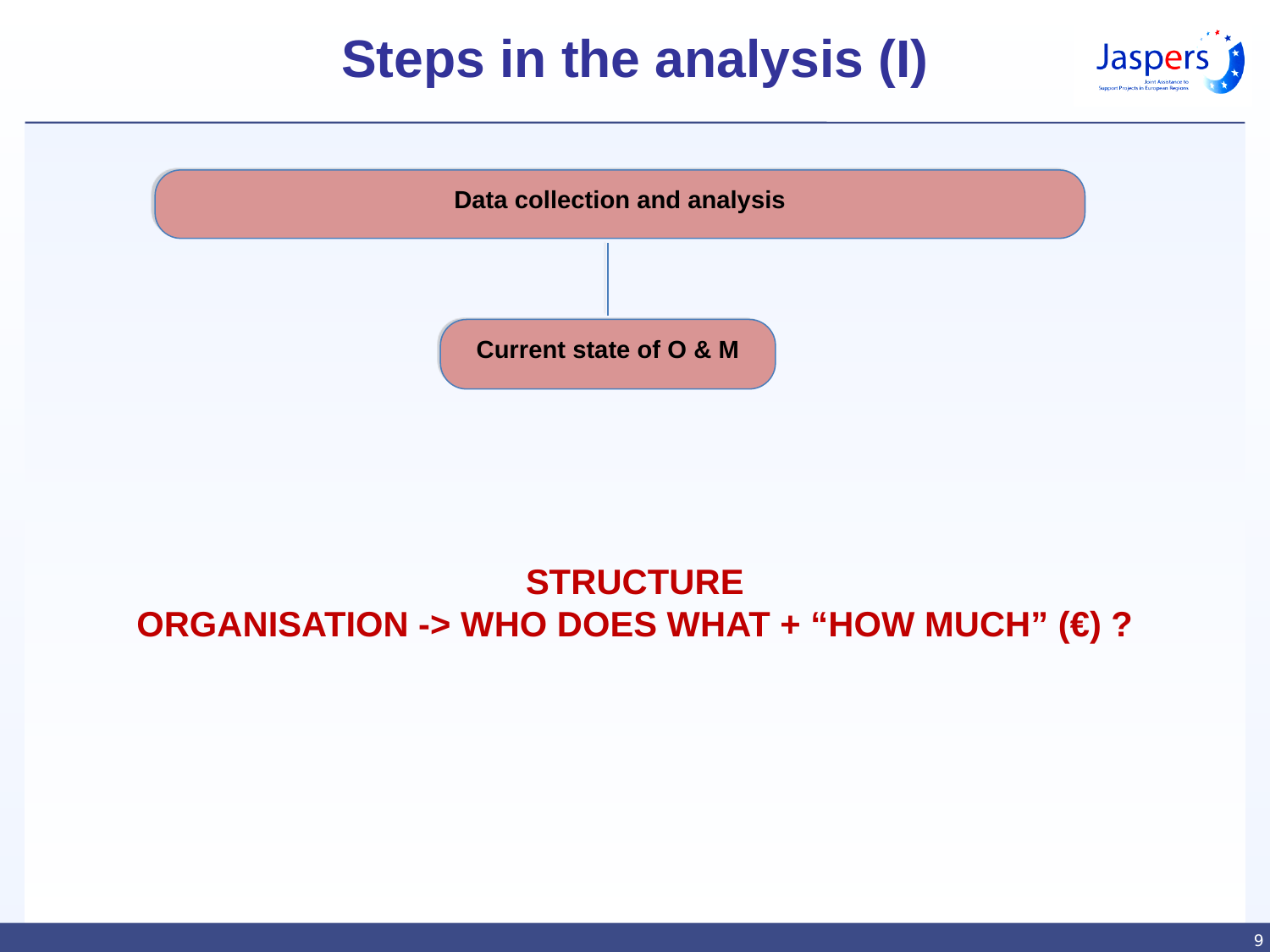

# Steps in the analysis (I)

Data collection and analysis
Current state of O & M

STRUCTURE
ORGANISATION -> WHO DOES WHAT + “HOW MUCH” (€) ?

9